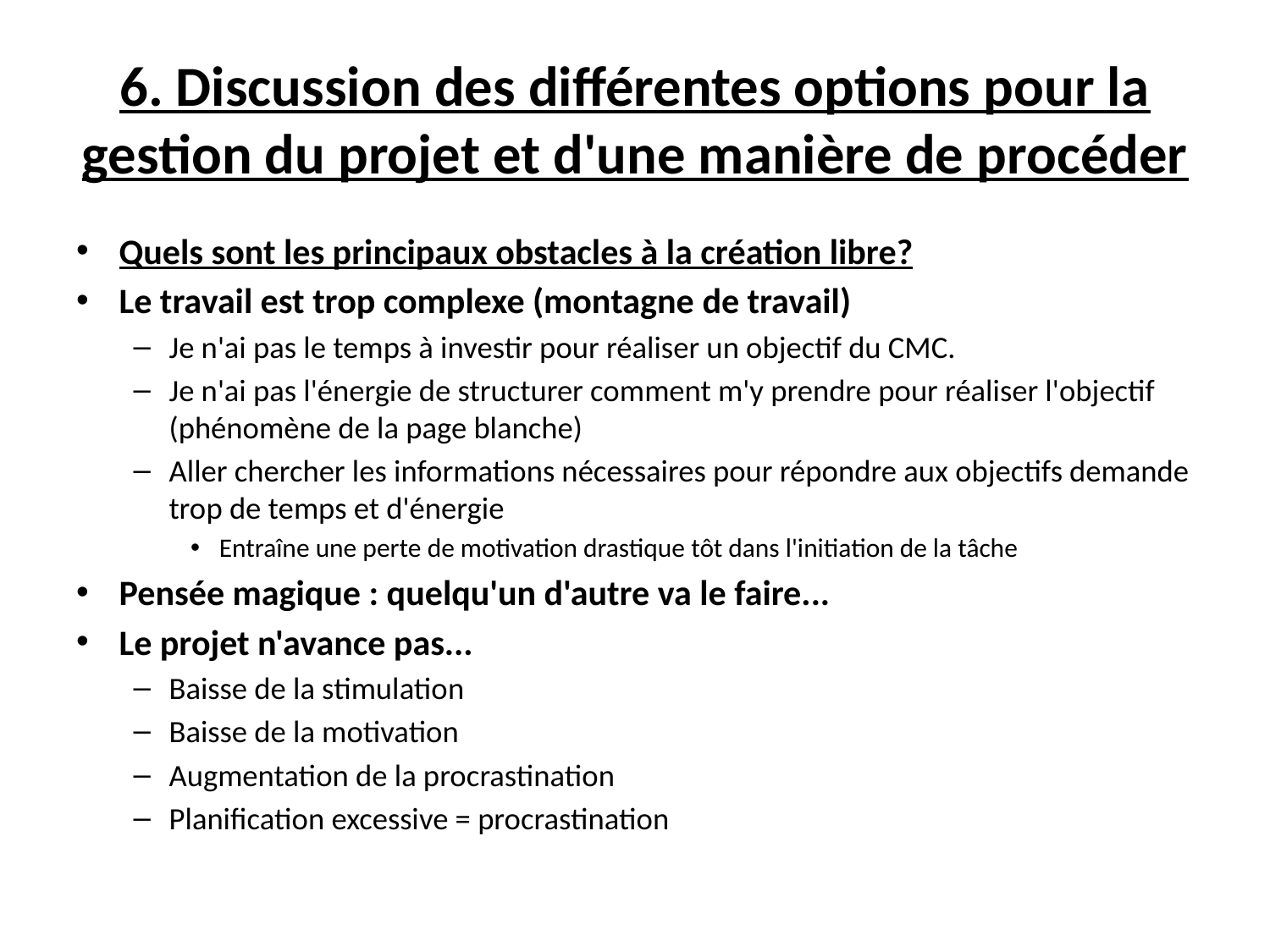

# 6. Discussion des différentes options pour la gestion du projet et d'une manière de procéder
Quels sont les principaux obstacles à la création libre?
Le travail est trop complexe (montagne de travail)
Je n'ai pas le temps à investir pour réaliser un objectif du CMC.
Je n'ai pas l'énergie de structurer comment m'y prendre pour réaliser l'objectif (phénomène de la page blanche)
Aller chercher les informations nécessaires pour répondre aux objectifs demande trop de temps et d'énergie
Entraîne une perte de motivation drastique tôt dans l'initiation de la tâche
Pensée magique : quelqu'un d'autre va le faire...
Le projet n'avance pas...
Baisse de la stimulation
Baisse de la motivation
Augmentation de la procrastination
Planification excessive = procrastination